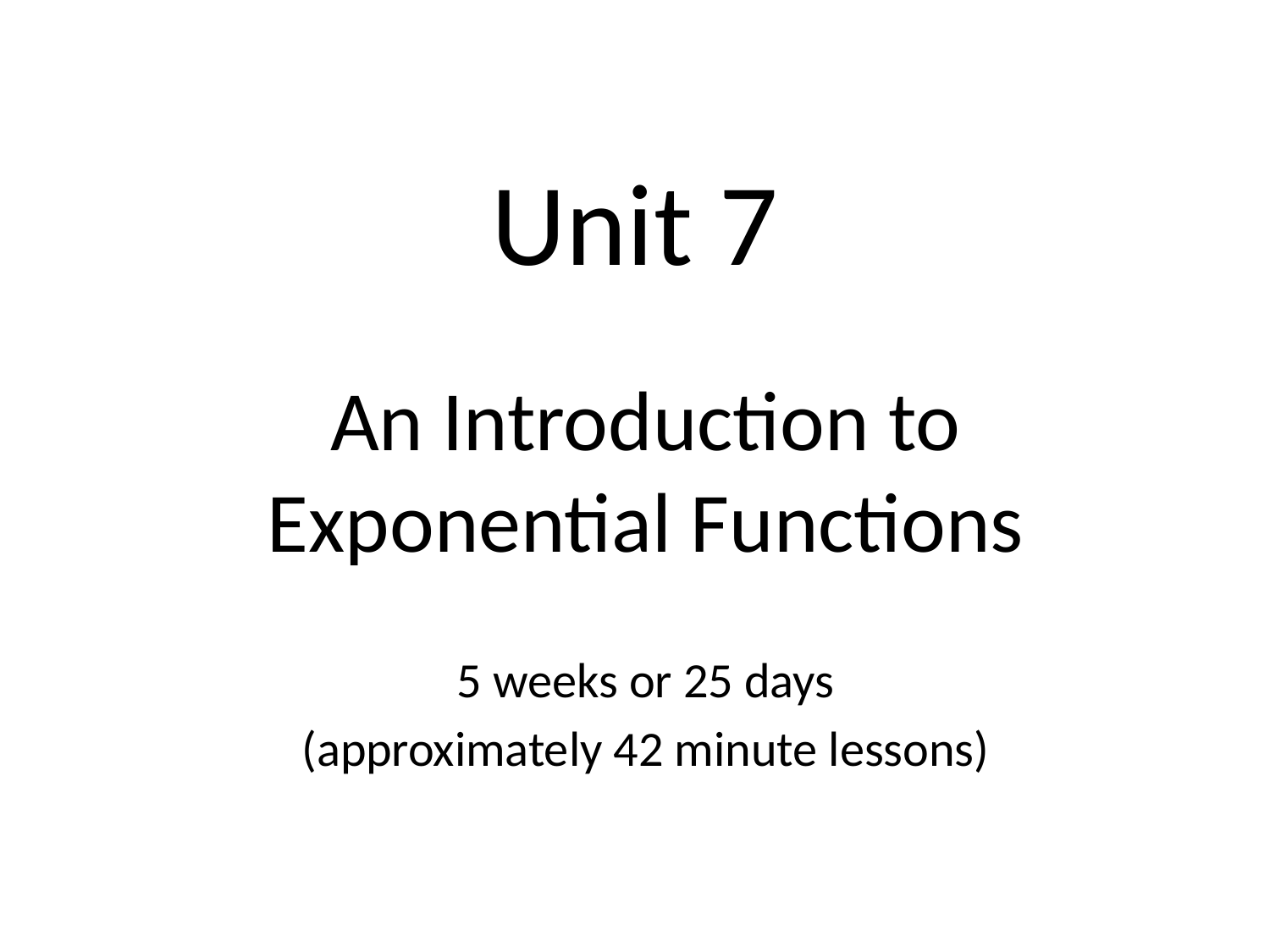

# Unit 7
An Introduction to Exponential Functions

5 weeks or 25 days
(approximately 42 minute lessons)